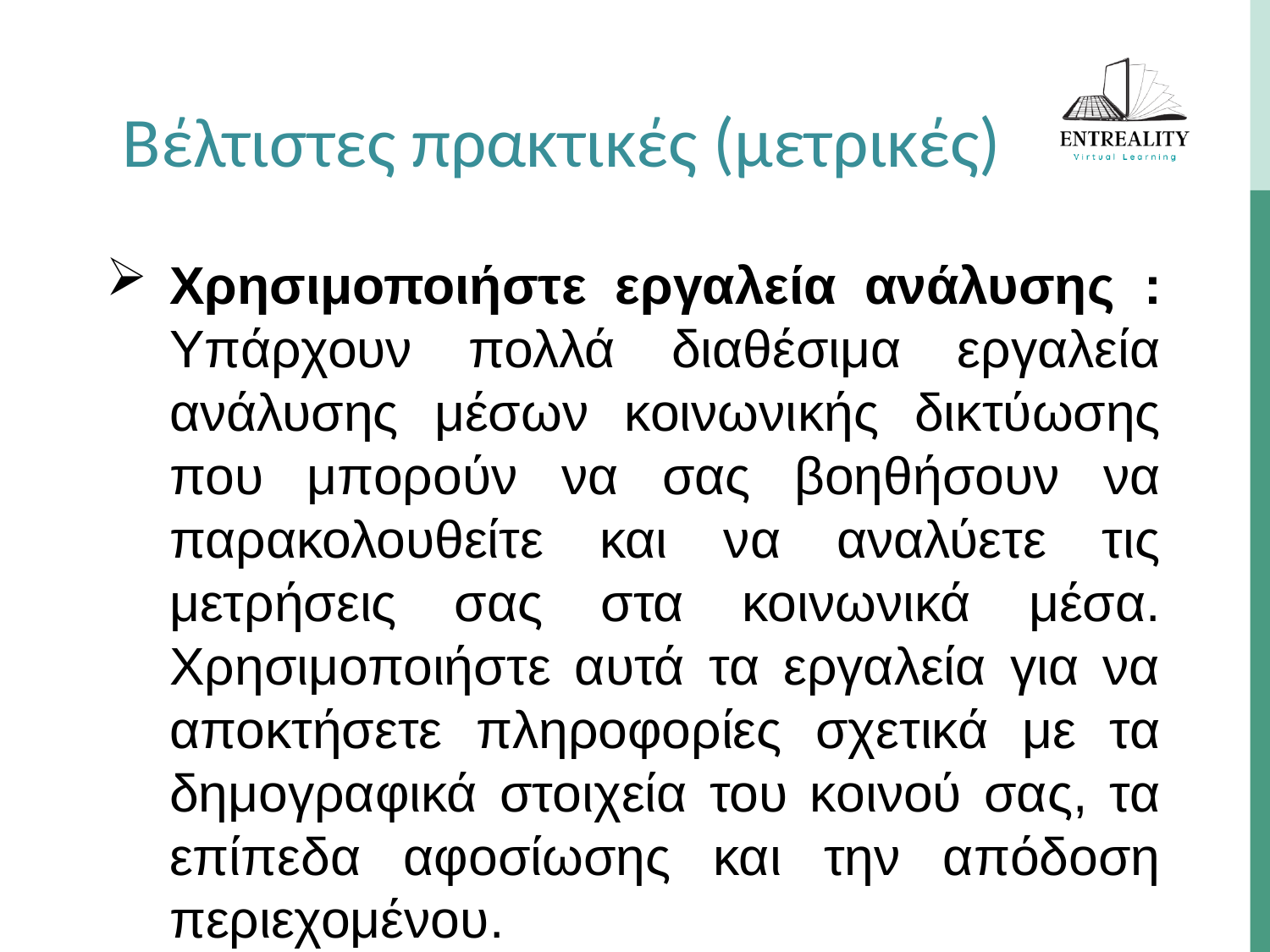

Βέλτιστες πρακτικές (μετρικές)
Χρησιμοποιήστε εργαλεία ανάλυσης : Υπάρχουν πολλά διαθέσιμα εργαλεία ανάλυσης μέσων κοινωνικής δικτύωσης που μπορούν να σας βοηθήσουν να παρακολουθείτε και να αναλύετε τις μετρήσεις σας στα κοινωνικά μέσα. Χρησιμοποιήστε αυτά τα εργαλεία για να αποκτήσετε πληροφορίες σχετικά με τα δημογραφικά στοιχεία του κοινού σας, τα επίπεδα αφοσίωσης και την απόδοση περιεχομένου.